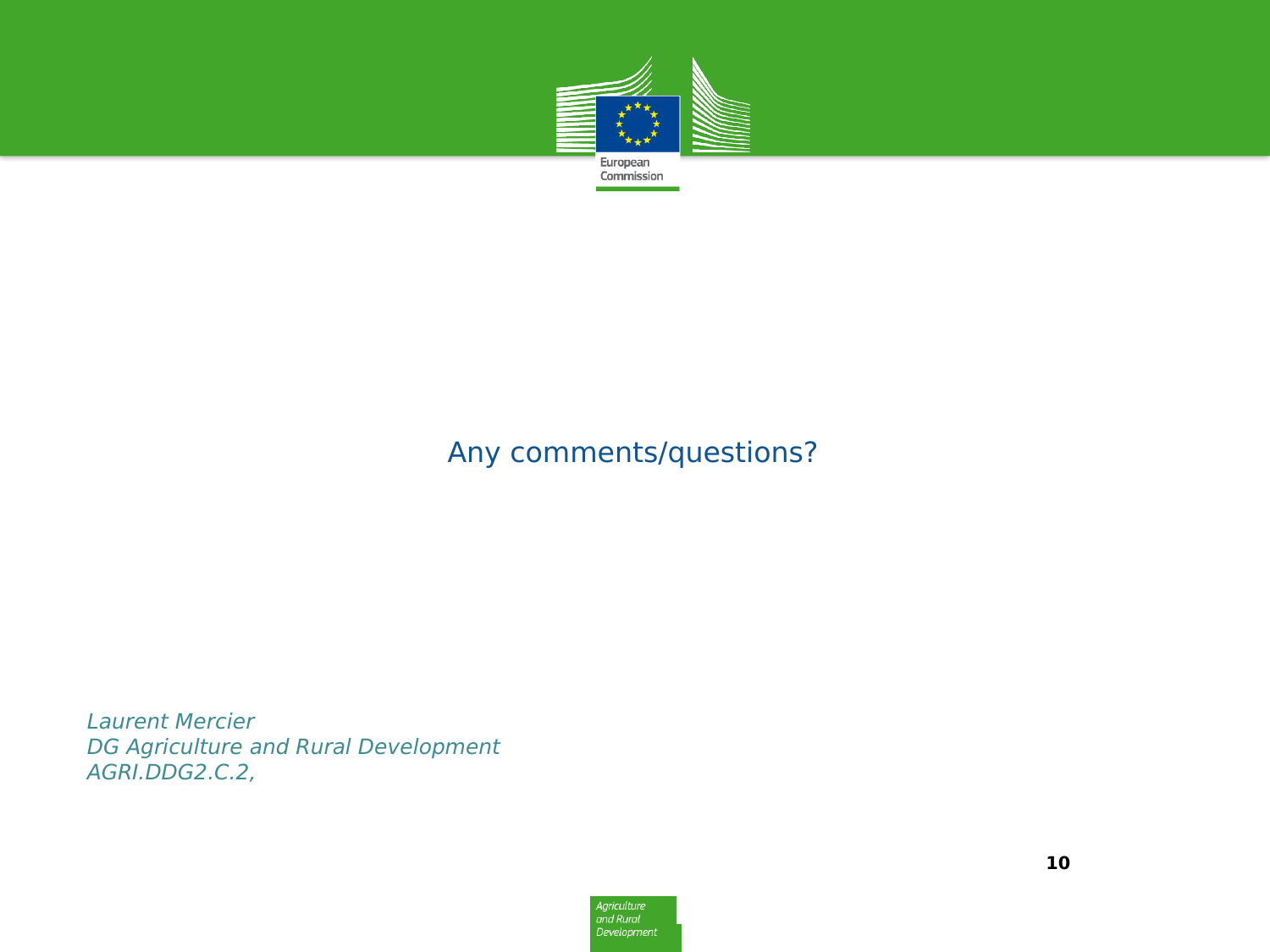

# Any comments/questions?
Laurent Mercier
DG Agriculture and Rural Development
AGRI.DDG2.C.2,
10